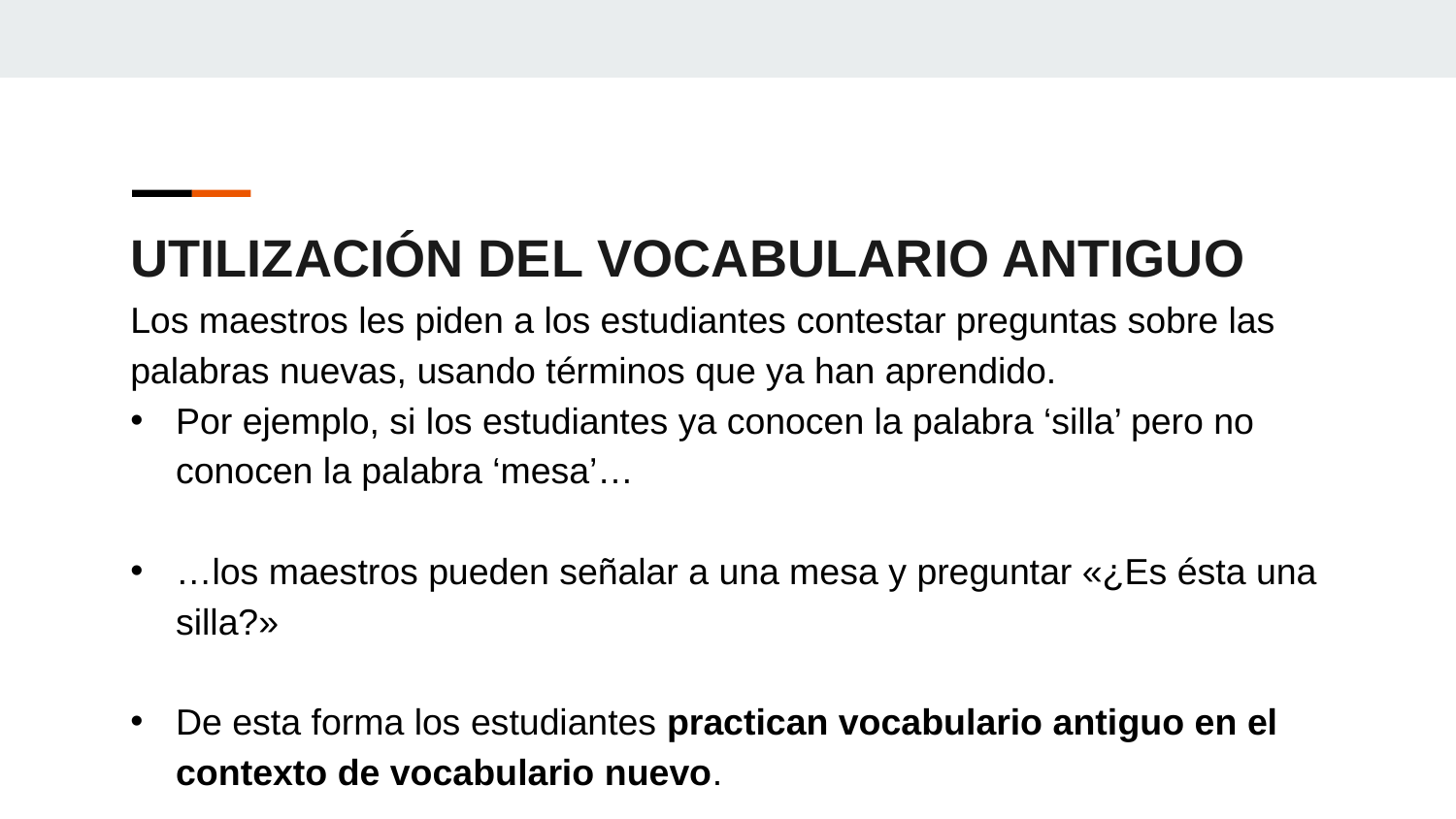

UTILIZACIÓN DEL VOCABULARIO ANTIGUO
Los maestros les piden a los estudiantes contestar preguntas sobre las palabras nuevas, usando términos que ya han aprendido.
Por ejemplo, si los estudiantes ya conocen la palabra ‘silla’ pero no conocen la palabra ‘mesa’…

…los maestros pueden señalar a una mesa y preguntar «¿Es ésta una silla?»

De esta forma los estudiantes practican vocabulario antiguo en el contexto de vocabulario nuevo.